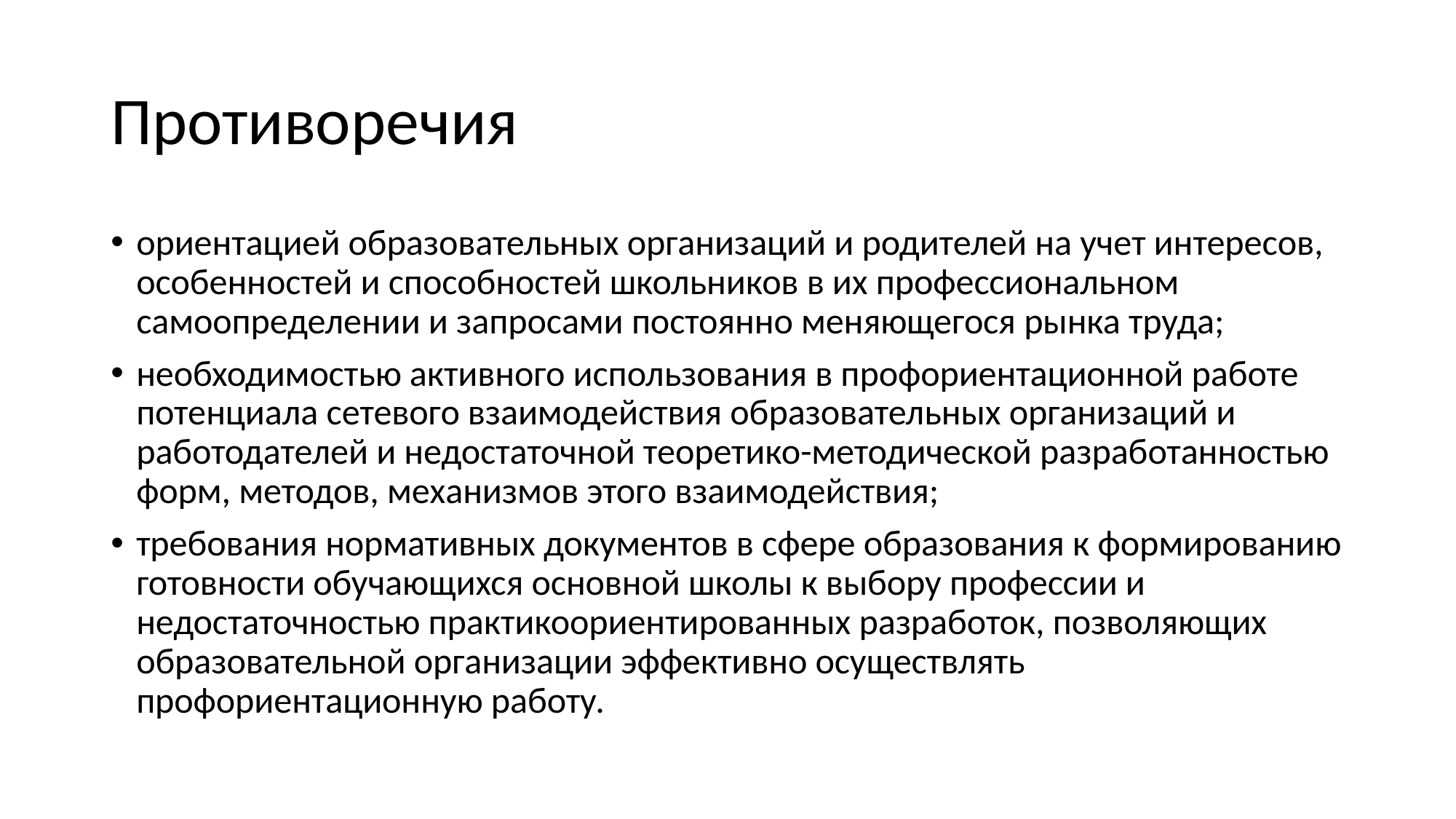

# Противоречия
ориентацией образовательных организаций и родителей на учет интересов, особенностей и способностей школьников в их профессиональном самоопределении и запросами постоянно меняющегося рынка труда;
необходимостью активного использования в профориентационной работе потенциала сетевого взаимодействия образовательных организаций и работодателей и недостаточной теоретико-методической разработанностью форм, методов, механизмов этого взаимодействия;
требования нормативных документов в сфере образования к формированию готовности обучающихся основной школы к выбору профессии и недостаточностью практикоориентированных разработок, позволяющих образовательной организации эффективно осуществлять профориентационную работу.